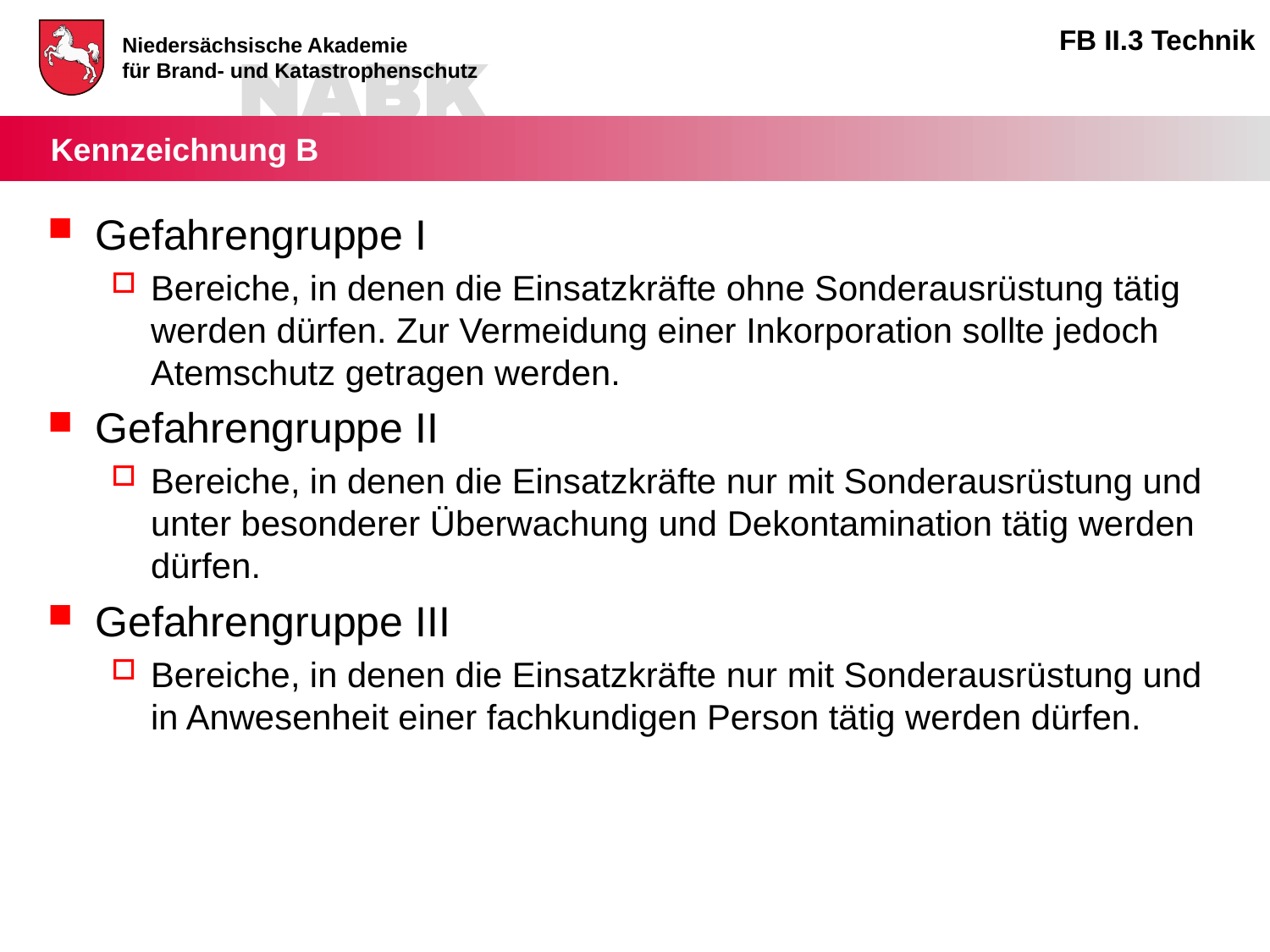

Gefahrengruppe I
Bereiche, in denen die Einsatzkräfte ohne Sonderausrüstung tätig werden dürfen. Zur Vermeidung einer Inkorporation sollte jedoch Atemschutz getragen werden.
Gefahrengruppe II
Bereiche, in denen die Einsatzkräfte nur mit Sonderausrüstung und unter besonderer Überwachung und Dekontamination tätig werden dürfen.
Gefahrengruppe III
Bereiche, in denen die Einsatzkräfte nur mit Sonderausrüstung und in Anwesenheit einer fachkundigen Person tätig werden dürfen.